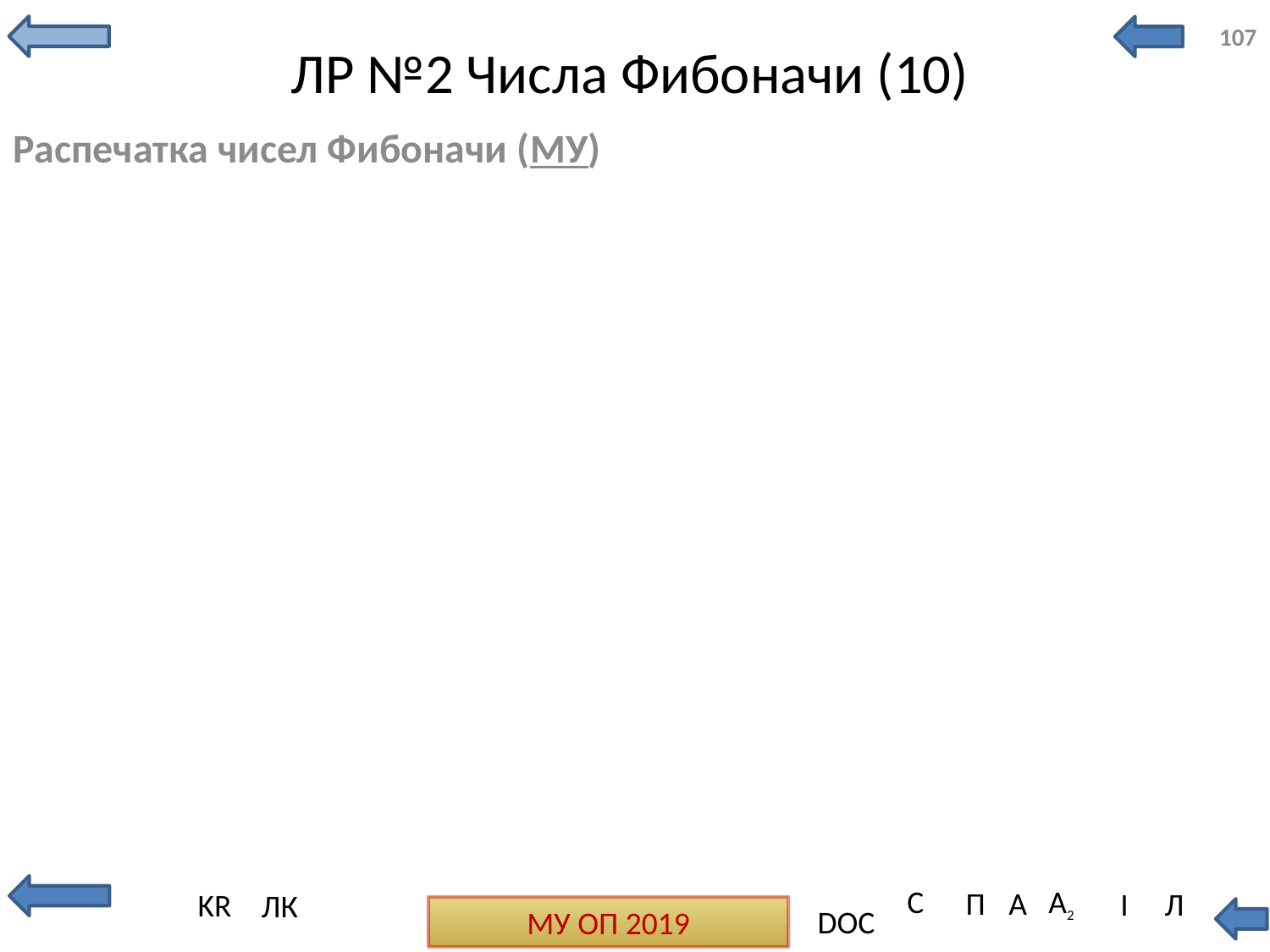

107
# ЛР №2 Числа Фибоначи (10)
Распечатка чисел Фибоначи (МУ)